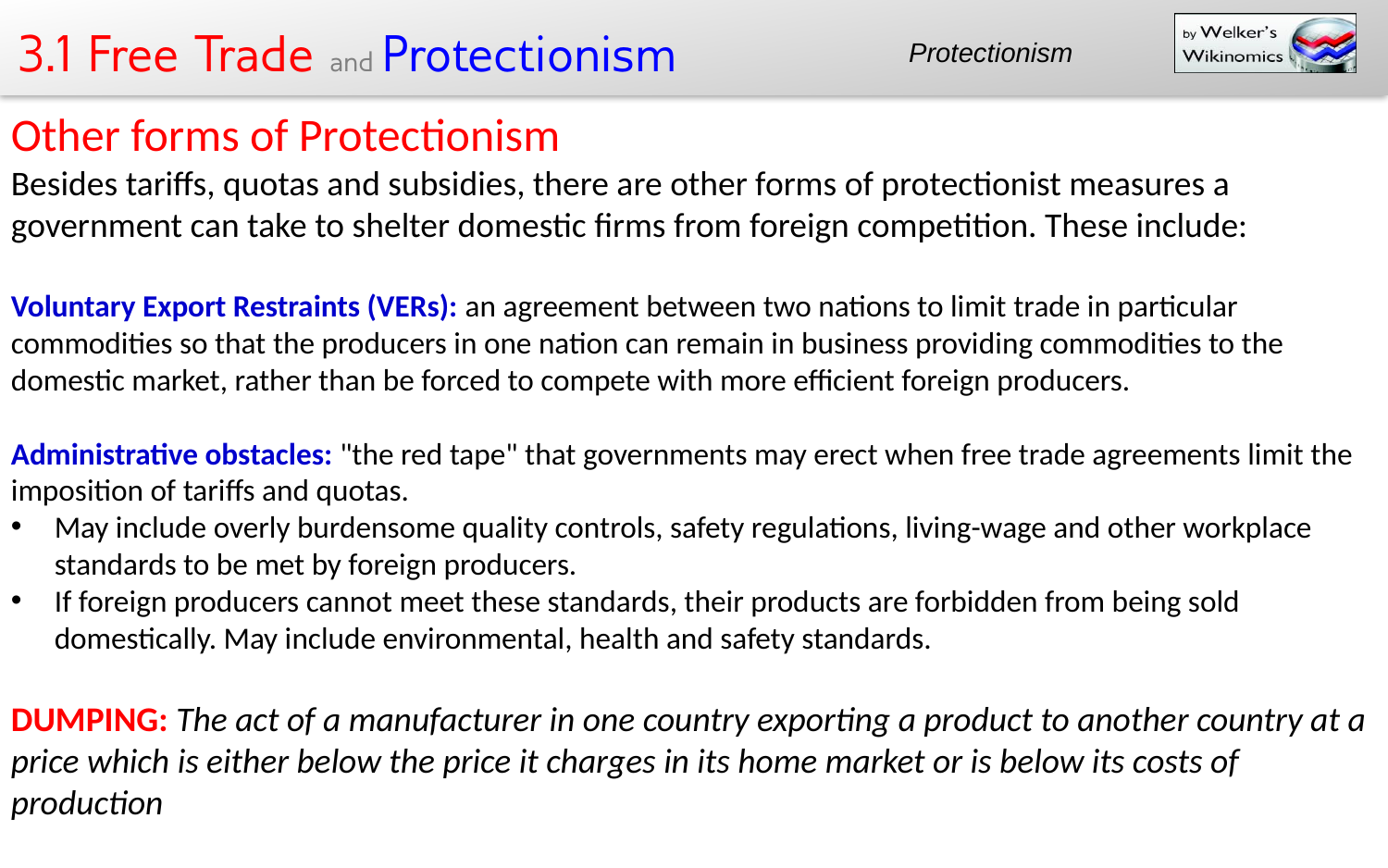

Protectionism
Other forms of Protectionism
Besides tariffs, quotas and subsidies, there are other forms of protectionist measures a government can take to shelter domestic firms from foreign competition. These include:

Voluntary Export Restraints (VERs): an agreement between two nations to limit trade in particular commodities so that the producers in one nation can remain in business providing commodities to the domestic market, rather than be forced to compete with more efficient foreign producers.

Administrative obstacles: "the red tape" that governments may erect when free trade agreements limit the imposition of tariffs and quotas.
May include overly burdensome quality controls, safety regulations, living-wage and other workplace standards to be met by foreign producers.
If foreign producers cannot meet these standards, their products are forbidden from being sold domestically. May include environmental, health and safety standards.

DUMPING: The act of a manufacturer in one country exporting a product to another country at a price which is either below the price it charges in its home market or is below its costs of production